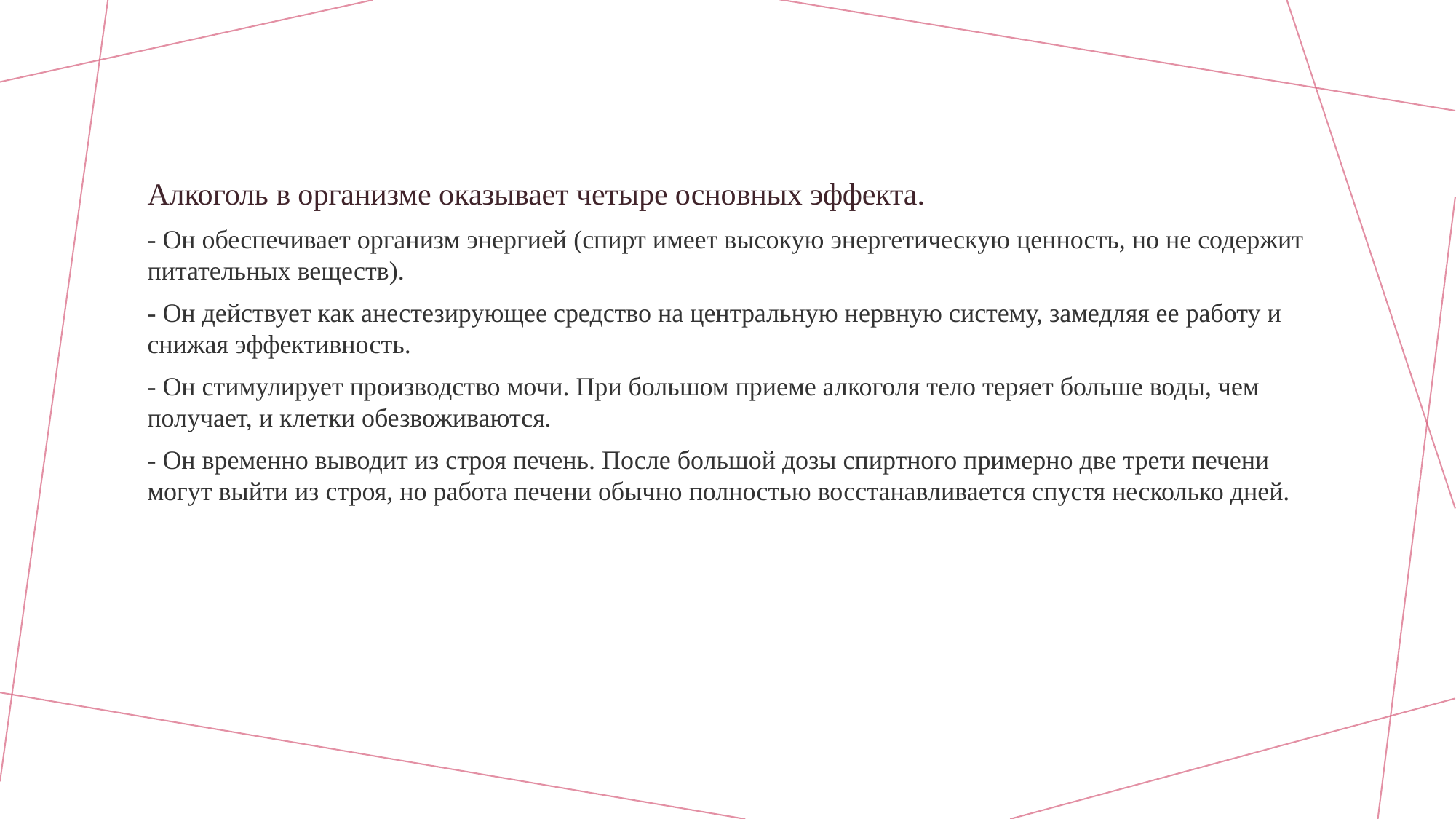

Алкоголь в организме оказывает четыре основных эффекта.
- Он обеспечивает организм энергией (спирт имеет высокую энергетическую ценность, но не содержит питательных веществ).
- Он действует как анестезирующее средство на центральную нервную систему, замедляя ее работу и снижая эффективность.
- Он стимулирует производство мочи. При большом приеме алкоголя тело теряет больше воды, чем получает, и клетки обезвоживаются.
- Он временно выводит из строя печень. После большой дозы спиртного примерно две трети печени могут выйти из строя, но работа печени обычно полностью восстанавливается спустя несколько дней.